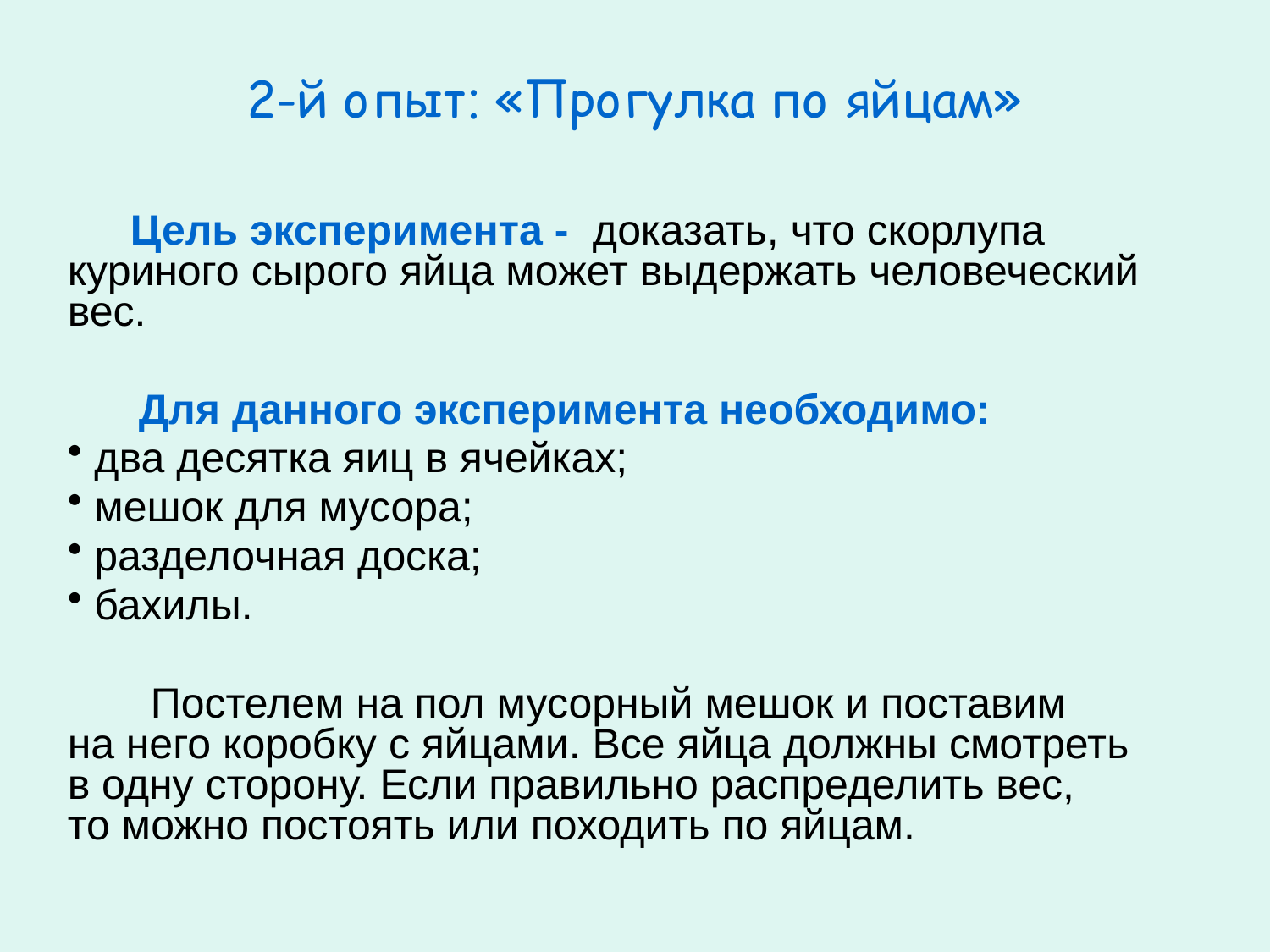

# 2-й опыт: «Прогулка по яйцам»
        Цель эксперимента -  доказать, что скорлупа куриного сырого яйца может выдержать человеческий вес.

      Для данного эксперимента необходимо:
 два десятка яиц в ячейках;
 мешок для мусора;
 разделочная доска;
 бахилы.

       Постелем на пол мусорный мешок и поставим на него коробку с яйцами. Все яйца должны смотреть в одну сторону. Если правильно распределить вес, то можно постоять или походить по яйцам.